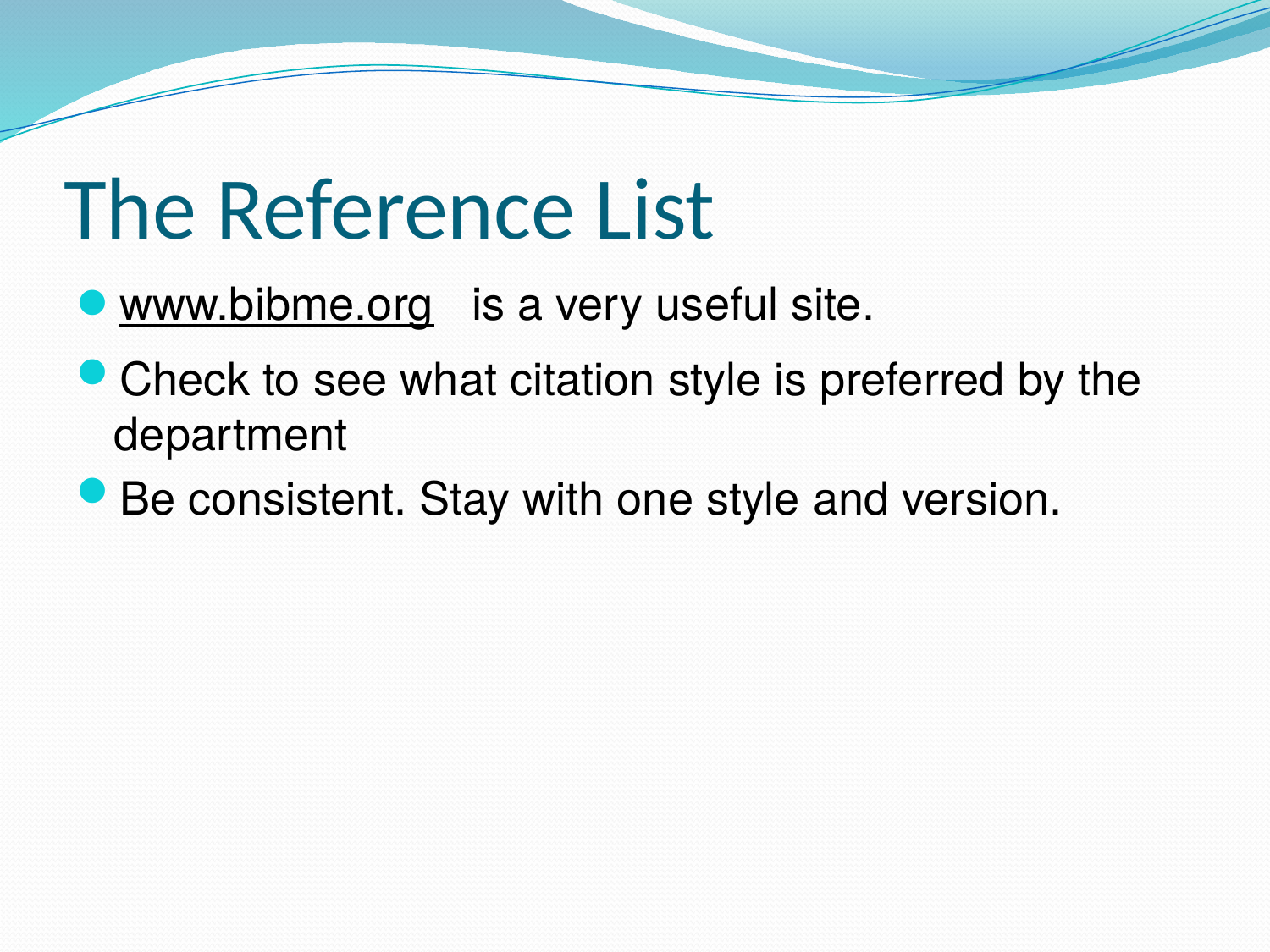

# The Reference List
www.bibme.org   is a very useful site.
Check to see what citation style is preferred by the department
Be consistent. Stay with one style and version.